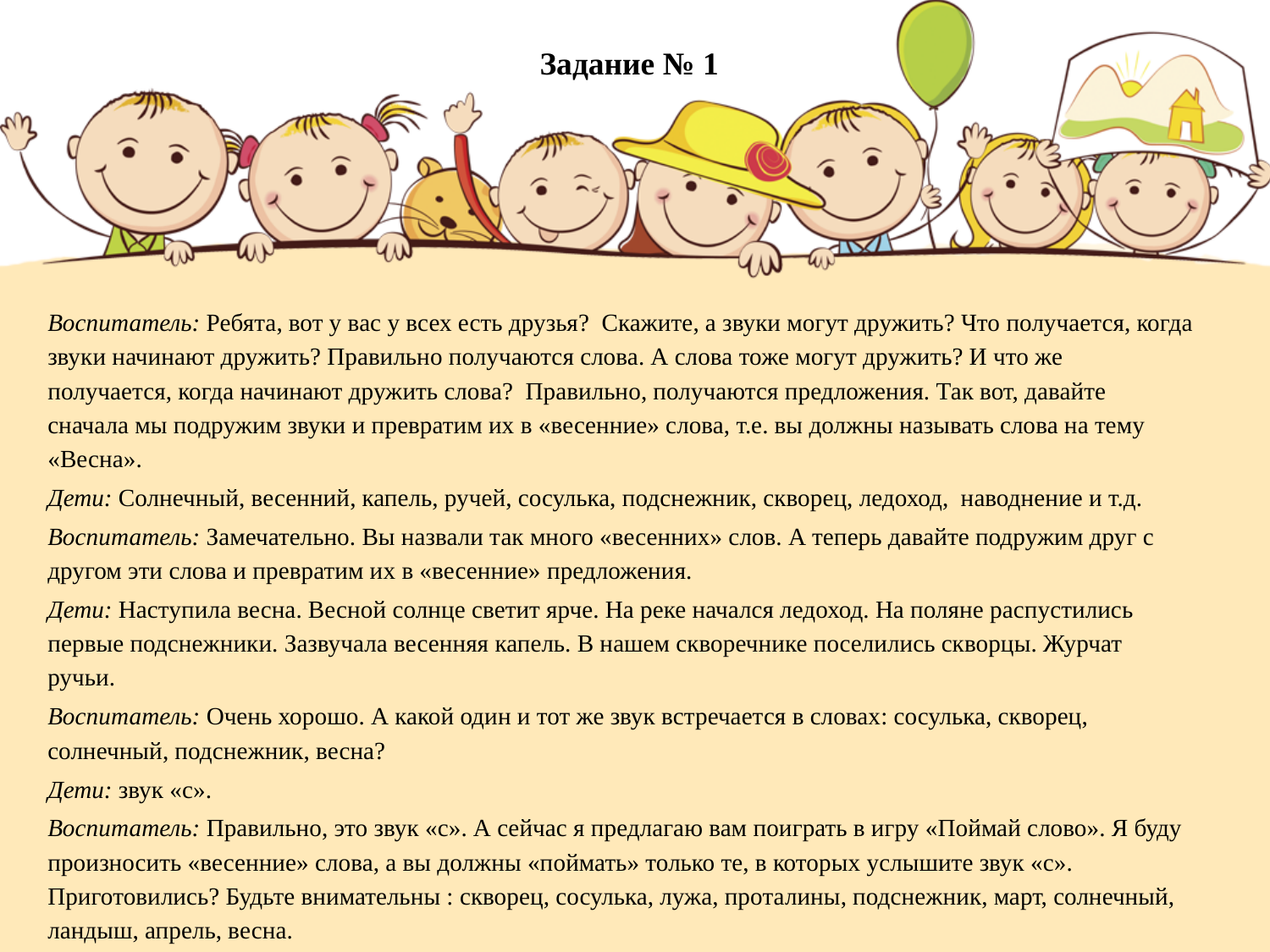

# Задание № 1
Воспитатель: Ребята, вот у вас у всех есть друзья?  Скажите, а звуки могут дружить? Что получается, когда звуки начинают дружить? Правильно получаются слова. А слова тоже могут дружить? И что же получается, когда начинают дружить слова?  Правильно, получаются предложения. Так вот, давайте сначала мы подружим звуки и превратим их в «весенние» слова, т.е. вы должны называть слова на тему «Весна».
Дети: Солнечный, весенний, капель, ручей, сосулька, подснежник, скворец, ледоход,  наводнение и т.д.
Воспитатель: Замечательно. Вы назвали так много «весенних» слов. А теперь давайте подружим друг с другом эти слова и превратим их в «весенние» предложения.
Дети: Наступила весна. Весной солнце светит ярче. На реке начался ледоход. На поляне распустились первые подснежники. Зазвучала весенняя капель. В нашем скворечнике поселились скворцы. Журчат ручьи.
Воспитатель: Очень хорошо. А какой один и тот же звук встречается в словах: сосулька, скворец, солнечный, подснежник, весна?
Дети: звук «с».
Воспитатель: Правильно, это звук «с». А сейчас я предлагаю вам поиграть в игру «Поймай слово». Я буду произносить «весенние» слова, а вы должны «поймать» только те, в которых услышите звук «с». Приготовились? Будьте внимательны : скворец, сосулька, лужа, проталины, подснежник, март, солнечный, ландыш, апрель, весна.